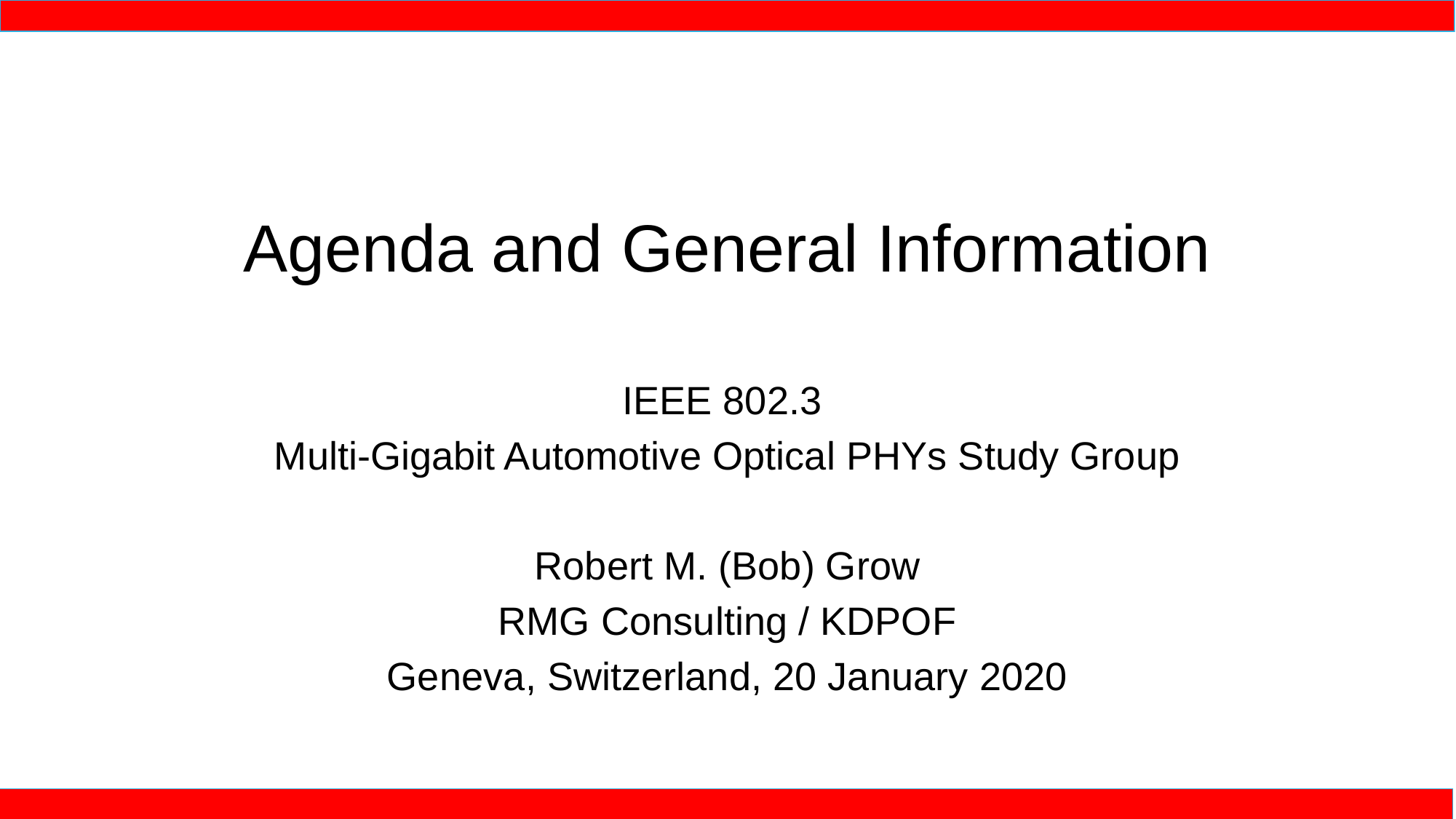

# Agenda and General Information
IEEE 802.3
Multi-Gigabit Automotive Optical PHYs Study Group

Robert M. (Bob) Grow
RMG Consulting / KDPOF
Geneva, Switzerland, 20 January 2020